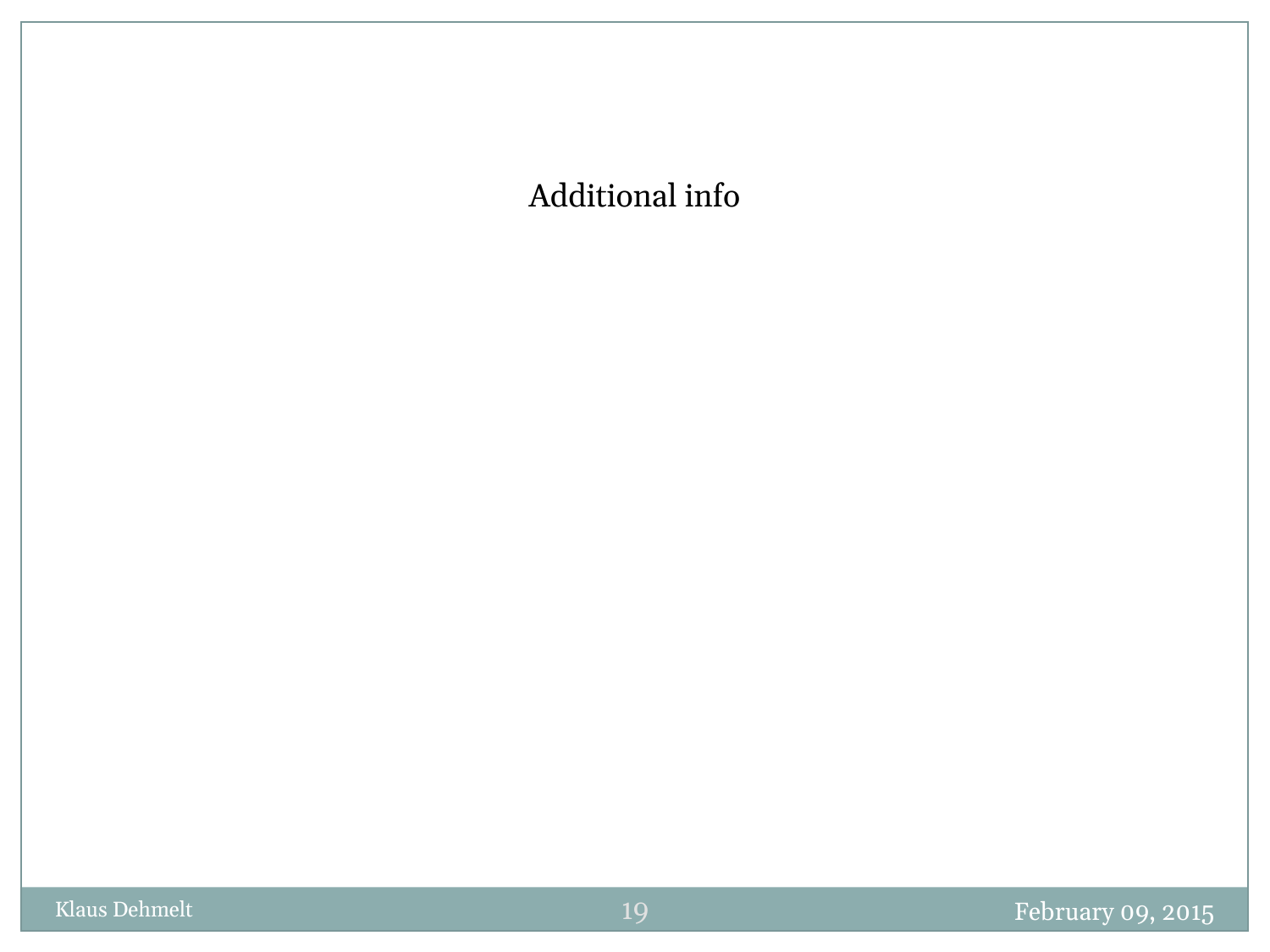

Additional info
19
February 09, 2015
Klaus Dehmelt